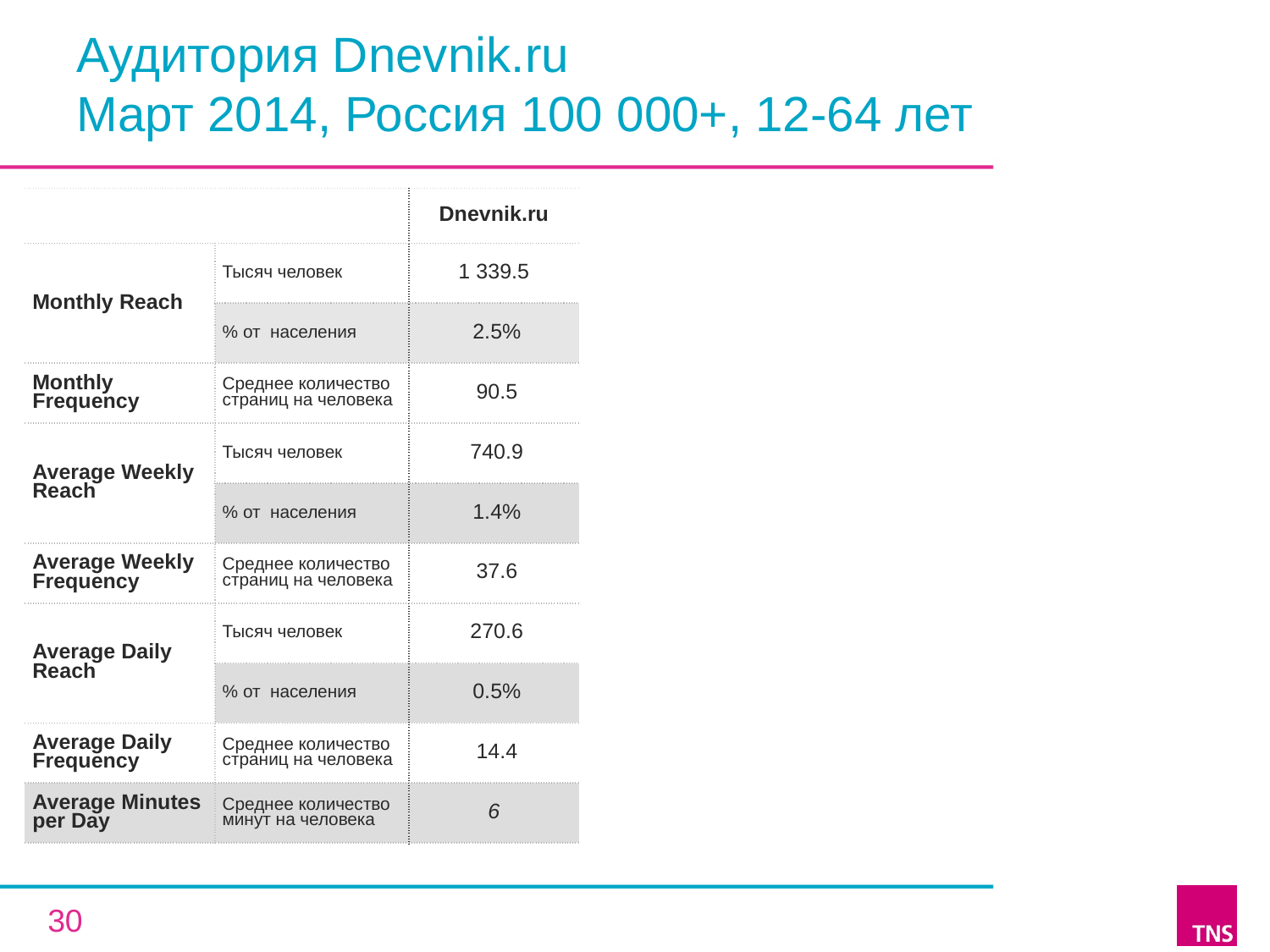

# Аудитория Dnevnik.ru Март 2014, Россия 100 000+, 12-64 лет
|  |  | Dnevnik.ru |
| --- | --- | --- |
| Monthly Reach | Тысяч человек | 1 339.5 |
|  | % от населения | 2.5% |
| Monthly Frequency | Среднее количество страниц на человека | 90.5 |
| Average Weekly Reach | Тысяч человек | 740.9 |
|  | % от населения | 1.4% |
| Average Weekly Frequency | Среднее количество страниц на человека | 37.6 |
| Average Daily Reach | Тысяч человек | 270.6 |
|  | % от населения | 0.5% |
| Average Daily Frequency | Среднее количество страниц на человека | 14.4 |
| Average Minutes per Day | Среднее количество минут на человека | 6 |

30